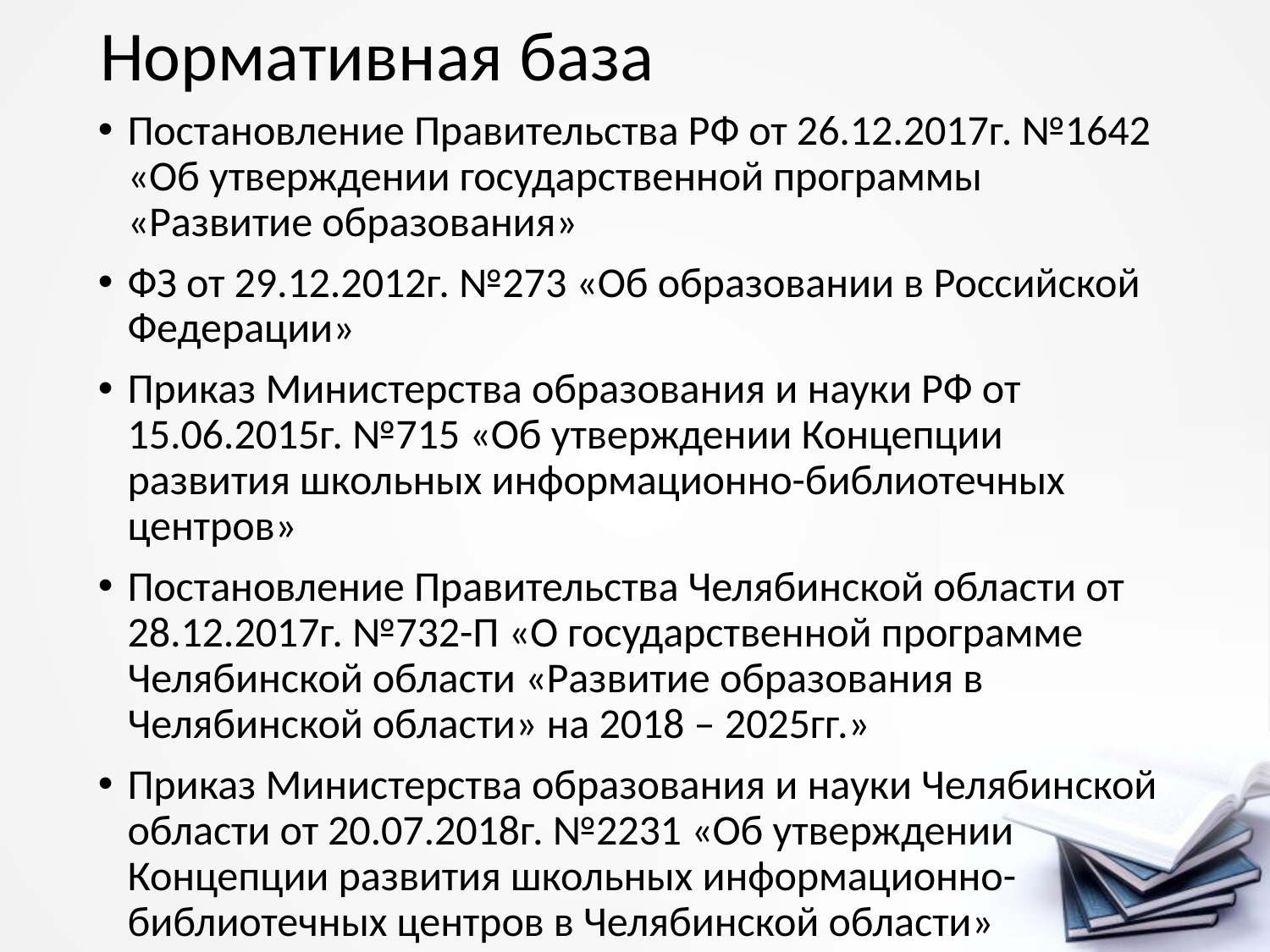

# Нормативная база
Постановление Правительства РФ от 26.12.2017г. №1642 «Об утверждении государственной программы «Развитие образования»
ФЗ от 29.12.2012г. №273 «Об образовании в Российской Федерации»
Приказ Министерства образования и науки РФ от 15.06.2015г. №715 «Об утверждении Концепции развития школьных информационно-библиотечных центров»
Постановление Правительства Челябинской области от 28.12.2017г. №732-П «О государственной программе Челябинской области «Развитие образования в Челябинской области» на 2018 – 2025гг.»
Приказ Министерства образования и науки Челябинской области от 20.07.2018г. №2231 «Об утверждении Концепции развития школьных информационно-библиотечных центров в Челябинской области»